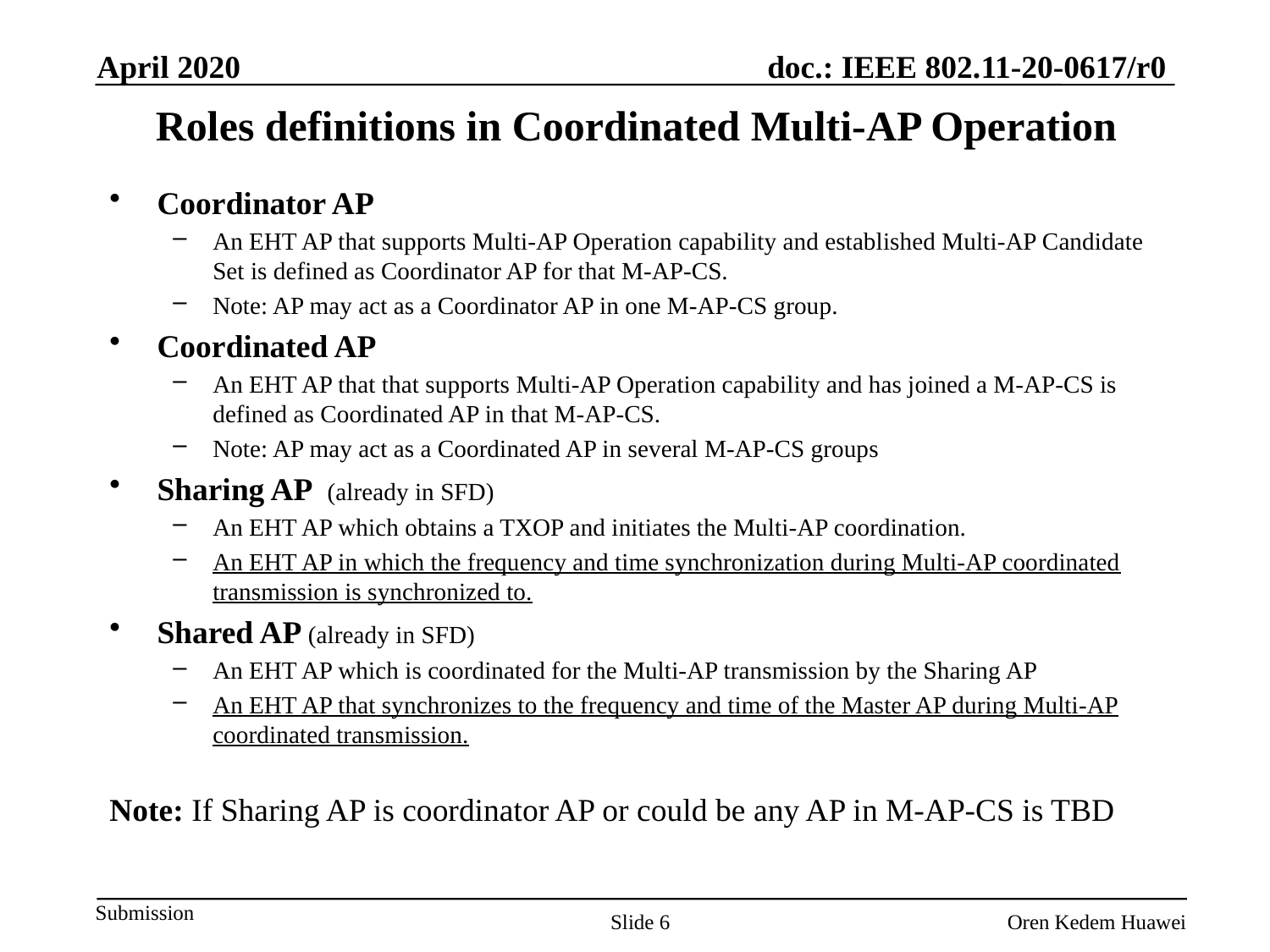

April 2020
Roles definitions in Coordinated Multi-AP Operation
Coordinator AP
An EHT AP that supports Multi-AP Operation capability and established Multi-AP Candidate Set is defined as Coordinator AP for that M-AP-CS.
Note: AP may act as a Coordinator AP in one M-AP-CS group.
Coordinated AP
An EHT AP that that supports Multi-AP Operation capability and has joined a M-AP-CS is defined as Coordinated AP in that M-AP-CS.
Note: AP may act as a Coordinated AP in several M-AP-CS groups
Sharing AP  (already in SFD)
An EHT AP which obtains a TXOP and initiates the Multi-AP coordination.
An EHT AP in which the frequency and time synchronization during Multi-AP coordinated transmission is synchronized to.
Shared AP (already in SFD)
An EHT AP which is coordinated for the Multi-AP transmission by the Sharing AP
An EHT AP that synchronizes to the frequency and time of the Master AP during Multi-AP coordinated transmission.

Note: If Sharing AP is coordinator AP or could be any AP in M-AP-CS is TBD

Slide 6
Oren Kedem Huawei